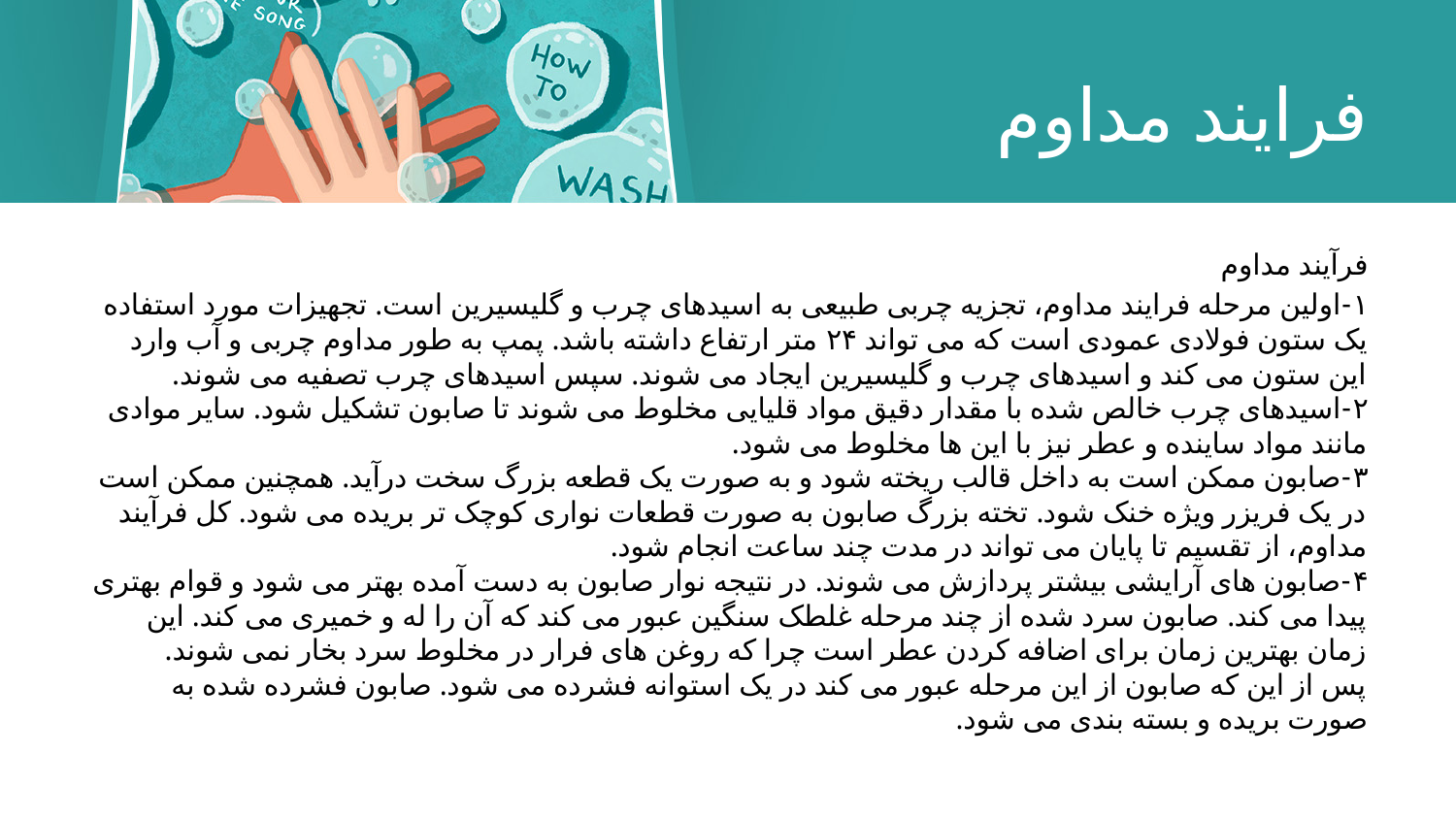

# فرایند مداوم
فرآیند مداوم
۱-اولین مرحله فرایند مداوم، تجزیه چربی طبیعی به اسیدهای چرب و گلیسیرین است. تجهیزات مورد استفاده یک ستون فولادی عمودی است که می تواند ۲۴ متر ارتفاع داشته باشد. پمپ به طور مداوم چربی و آب وارد این ستون می کند و اسیدهای چرب و گلیسیرین ایجاد می شوند. سپس اسیدهای چرب تصفیه می شوند.
۲-اسیدهای چرب خالص شده با مقدار دقیق مواد قلیایی مخلوط می شوند تا صابون تشکیل شود. سایر موادی مانند مواد ساینده و عطر نیز با این ها مخلوط می شود.
۳-صابون ممکن است به داخل قالب ریخته شود و به صورت یک قطعه بزرگ سخت درآید. همچنین ممکن است در یک فریزر ویژه خنک شود. تخته بزرگ صابون به صورت قطعات نواری کوچک تر بریده می شود. کل فرآیند مداوم، از تقسیم تا پایان می تواند در مدت چند ساعت انجام شود.
۴-صابون های آرایشی بیشتر پردازش می شوند. در نتیجه نوار صابون به دست آمده بهتر می شود و قوام بهتری پیدا می کند. صابون سرد شده از چند مرحله غلطک سنگین عبور می کند که آن را له و خمیری می کند. این زمان بهترین زمان برای اضافه کردن عطر است چرا که روغن های فرار در مخلوط سرد بخار نمی شوند.
پس از این که صابون از این مرحله عبور می کند در یک استوانه فشرده می شود. صابون فشرده شده به صورت بریده و بسته بندی می شود.